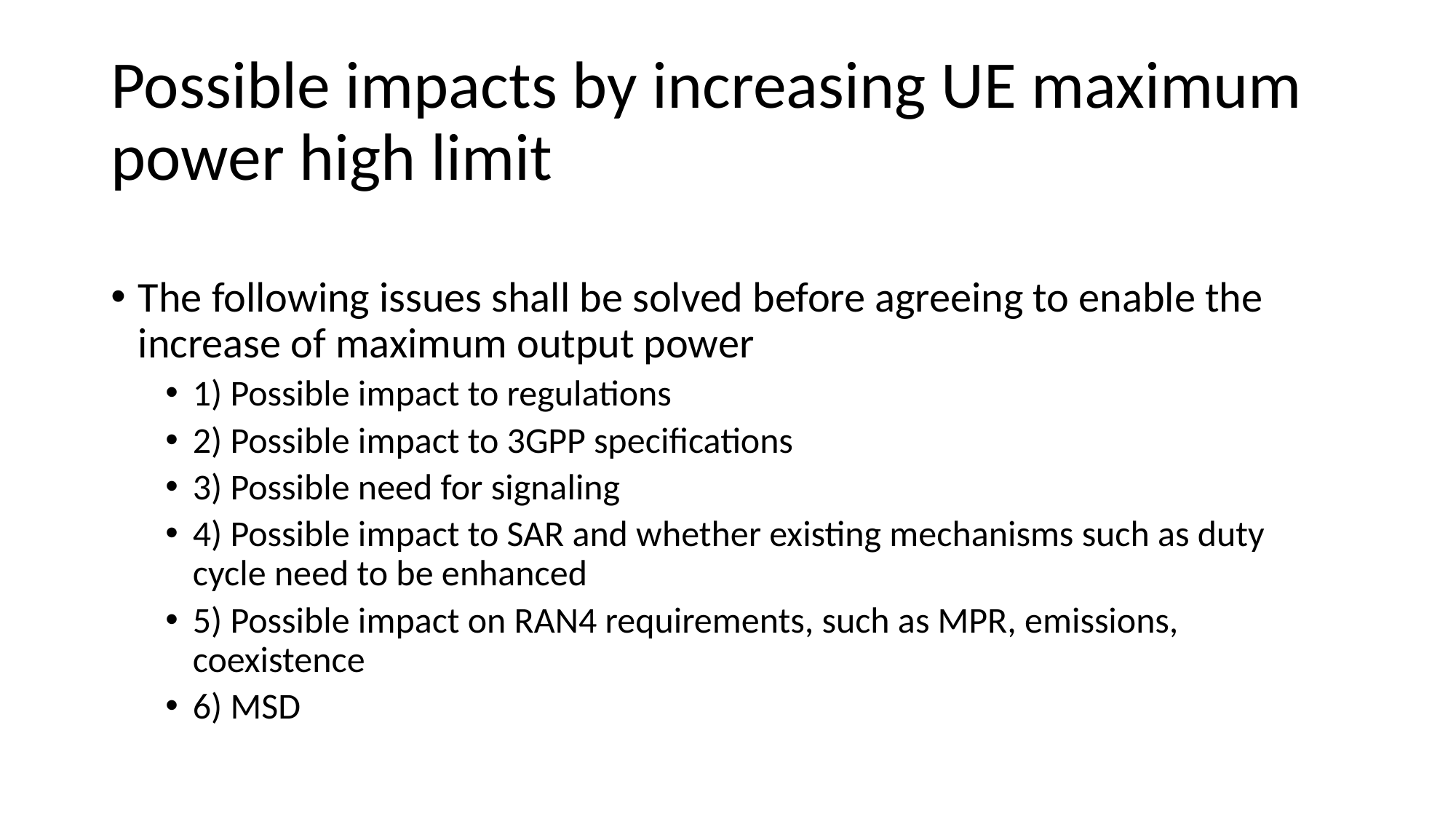

# Possible impacts by increasing UE maximum power high limit
The following issues shall be solved before agreeing to enable the increase of maximum output power
1) Possible impact to regulations
2) Possible impact to 3GPP specifications
3) Possible need for signaling
4) Possible impact to SAR and whether existing mechanisms such as duty cycle need to be enhanced
5) Possible impact on RAN4 requirements, such as MPR, emissions, coexistence
6) MSD